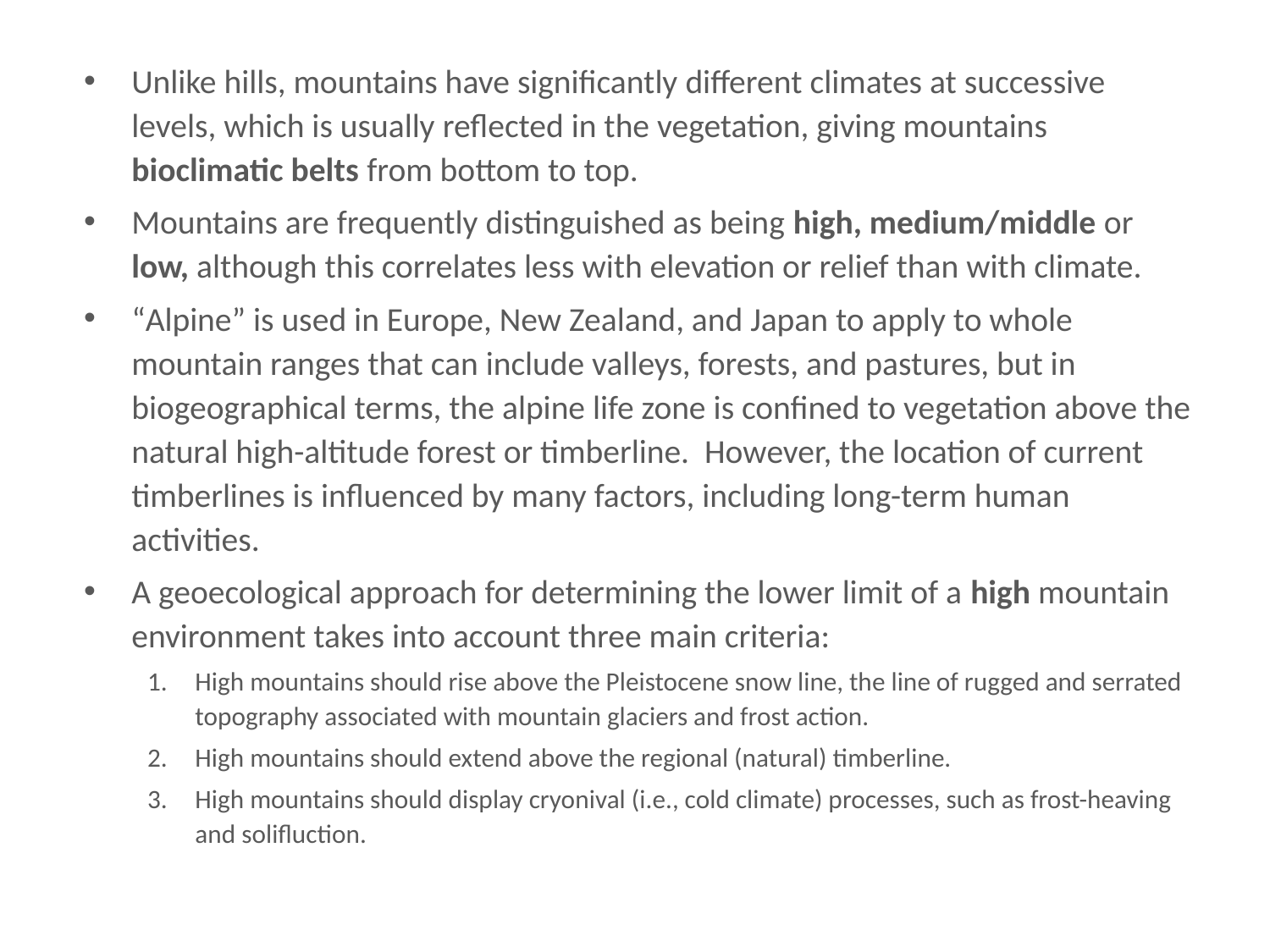

# Unlike hills, mountains have significantly different climates at successive l...
Unlike hills, mountains have significantly different climates at successive levels, which is usually reflected in the vegetation, giving mountains bioclimatic belts from bottom to top.
Mountains are frequently distinguished as being high, medium/middle or low, although this correlates less with elevation or relief than with climate.
“Alpine” is used in Europe, New Zealand, and Japan to apply to whole mountain ranges that can include valleys, forests, and pastures, but in biogeographical terms, the alpine life zone is confined to vegetation above the natural high-altitude forest or timberline.  However, the location of current timberlines is influenced by many factors, including long-term human activities.
A geoecological approach for determining the lower limit of a high mountain environment takes into account three main criteria:
High mountains should rise above the Pleistocene snow line, the line of rugged and serrated topography associated with mountain glaciers and frost action.
High mountains should extend above the regional (natural) timberline.
High mountains should display cryonival (i.e., cold climate) processes, such as frost-heaving and solifluction.